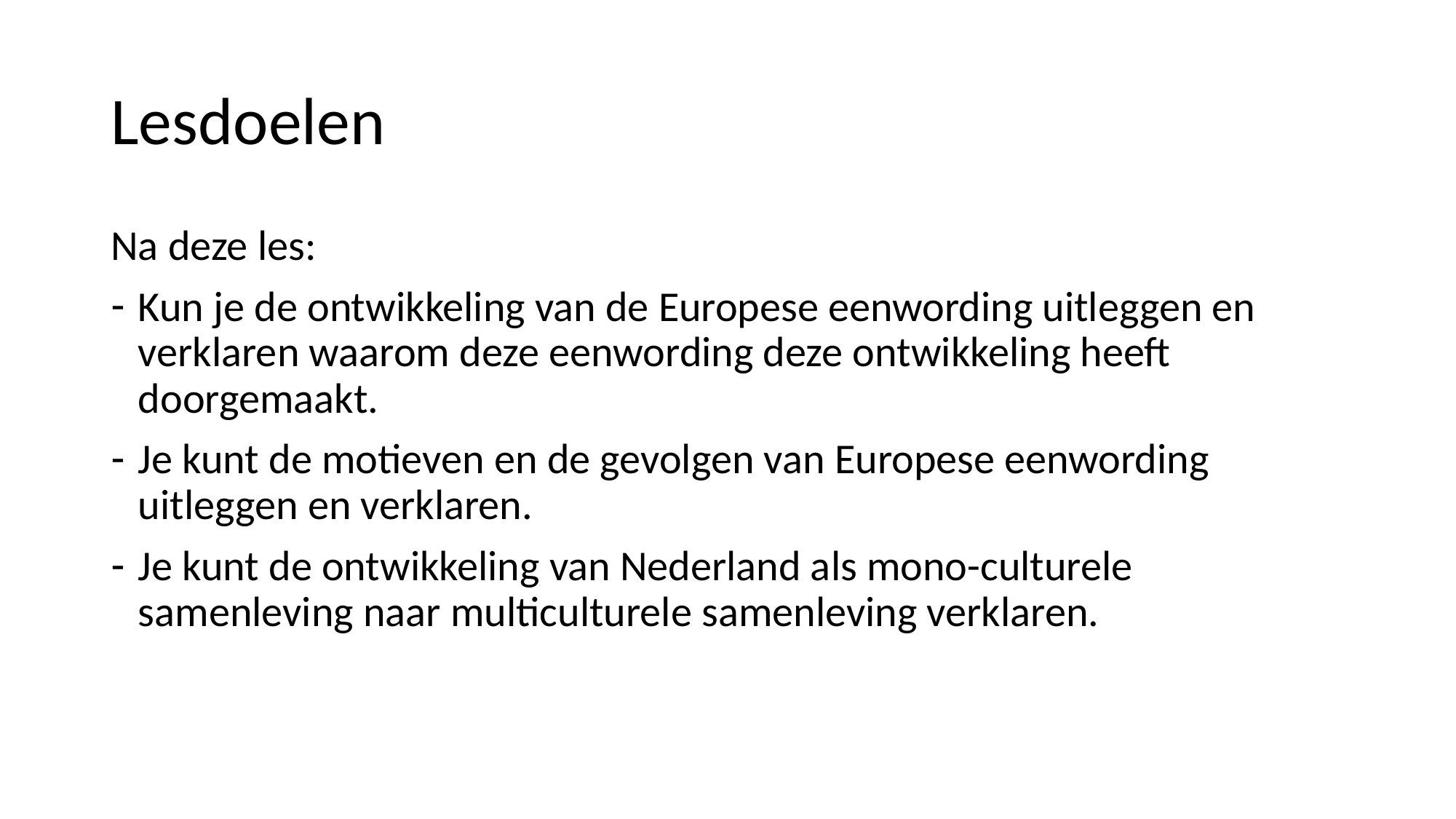

# Lesdoelen
Na deze les:
Kun je de ontwikkeling van de Europese eenwording uitleggen en verklaren waarom deze eenwording deze ontwikkeling heeft doorgemaakt.
Je kunt de motieven en de gevolgen van Europese eenwording uitleggen en verklaren.
Je kunt de ontwikkeling van Nederland als mono-culturele samenleving naar multiculturele samenleving verklaren.